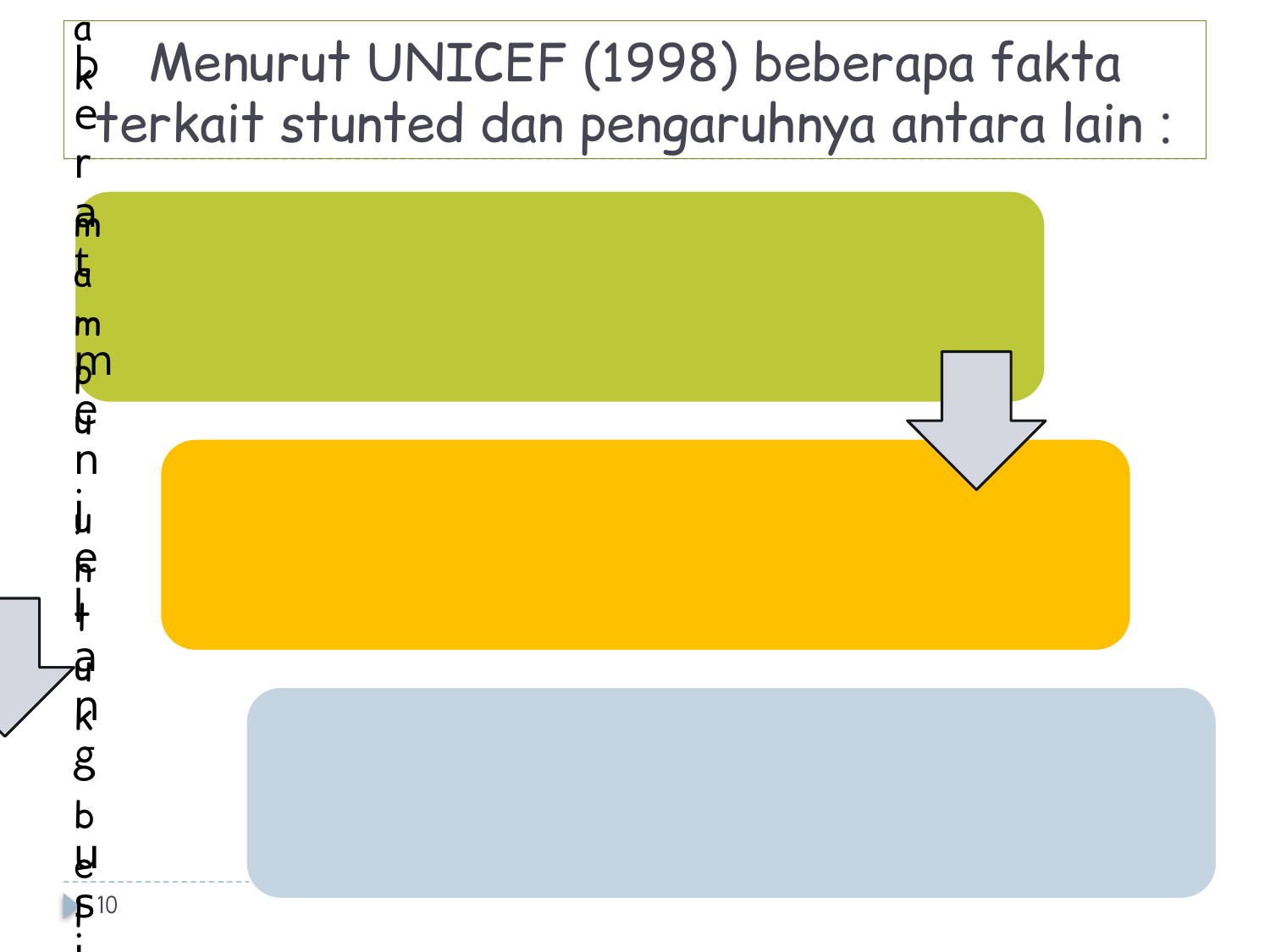

# Menurut UNICEF (1998) beberapa fakta terkait stunted dan pengaruhnya antara lain :

10